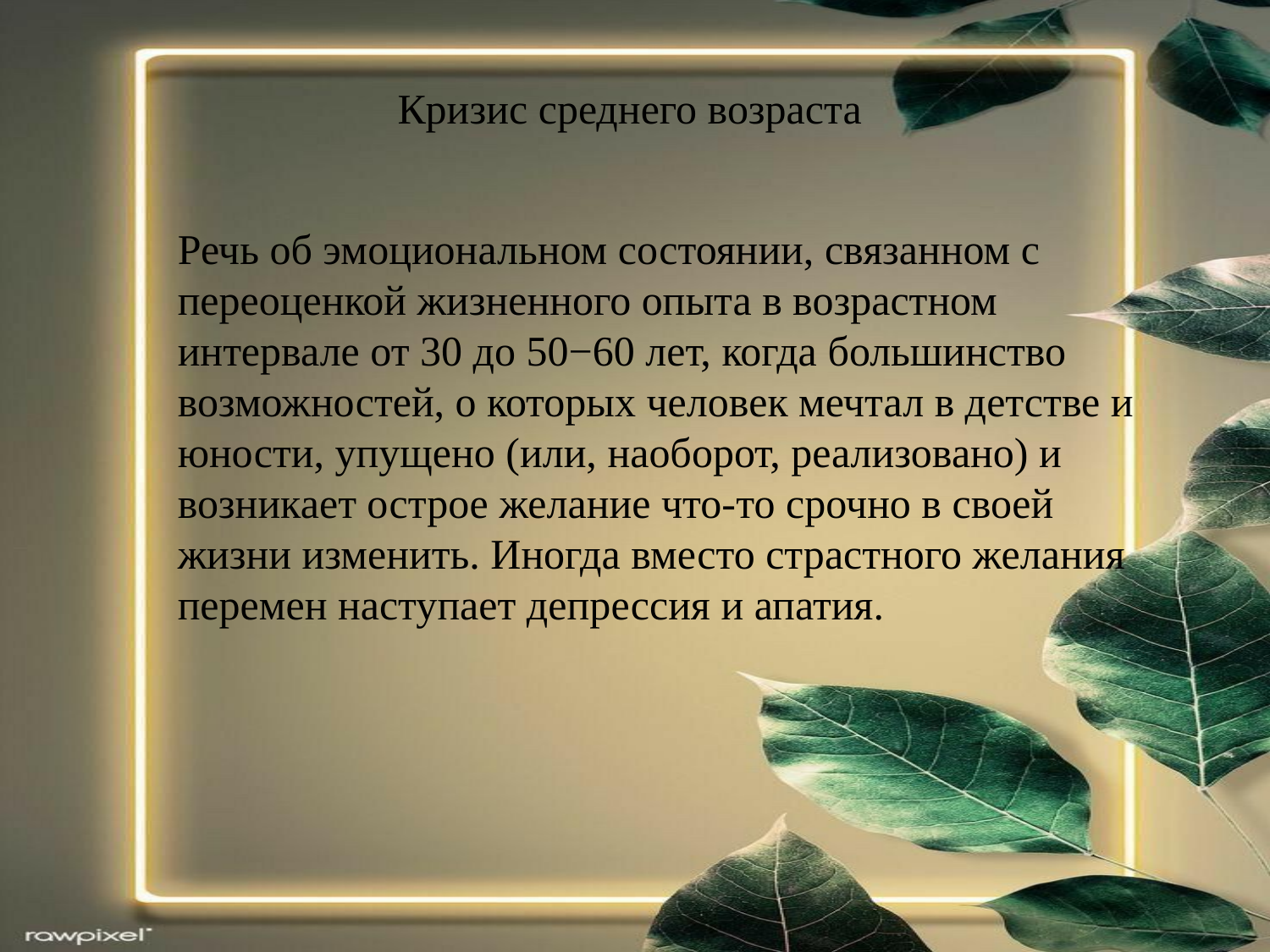

# Кризис среднего возраста
Речь об эмоциональном состоянии, связанном с переоценкой жизненного опыта в возрастном интервале от 30 до 50−60 лет, когда большинство возможностей, о которых человек мечтал в детстве и юности, упущено (или, наоборот, реализовано) и возникает острое желание что-то срочно в своей жизни изменить. Иногда вместо страстного желания перемен наступает депрессия и апатия.